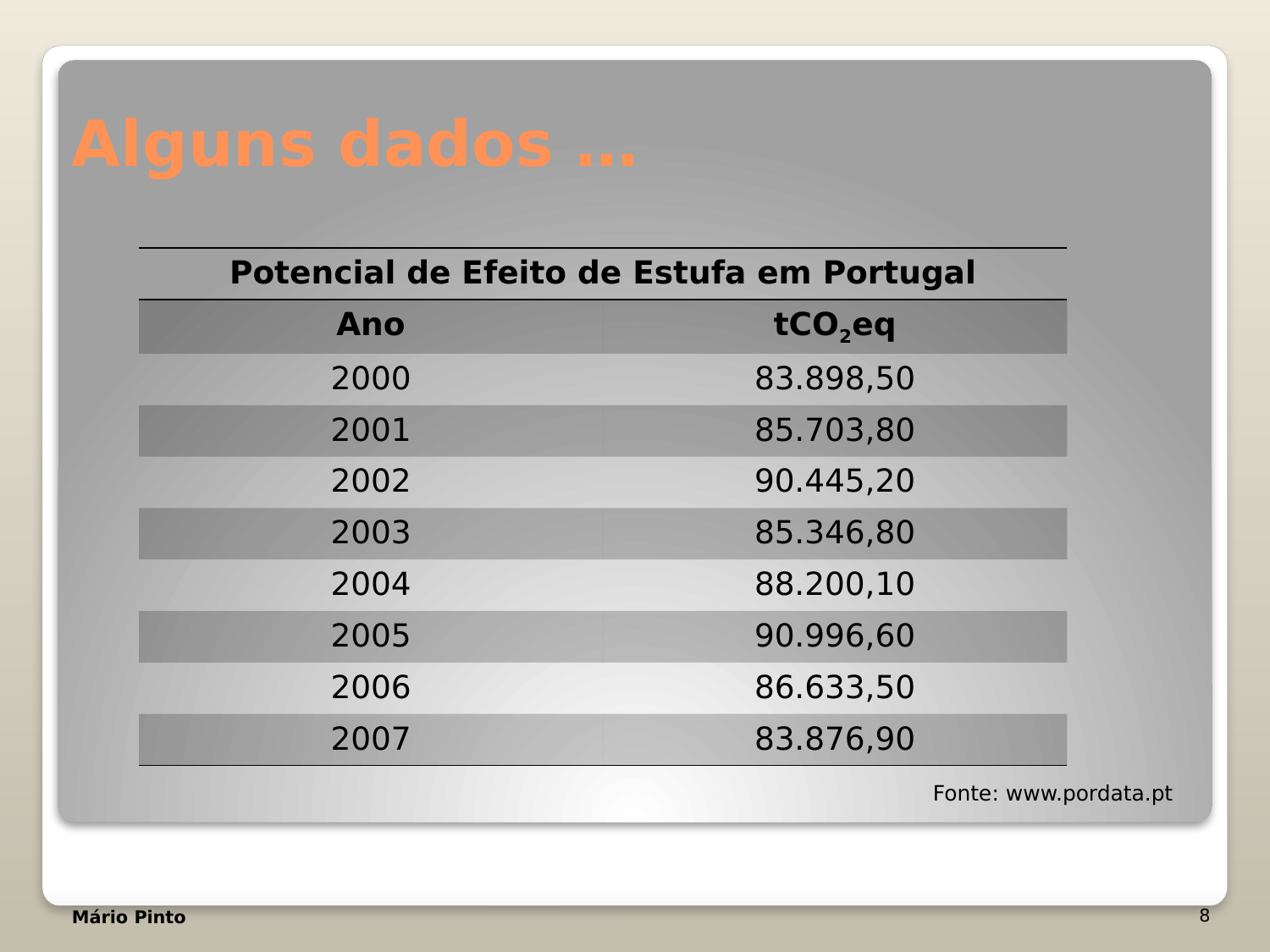

# Alguns dados …
| Potencial de Efeito de Estufa em Portugal |  |
| --- | --- |
| Ano | tCO2eq |
| 2000 | 83.898,50 |
| 2001 | 85.703,80 |
| 2002 | 90.445,20 |
| 2003 | 85.346,80 |
| 2004 | 88.200,10 |
| 2005 | 90.996,60 |
| 2006 | 86.633,50 |
| 2007 | 83.876,90 |
Fonte: www.pordata.pt
8
Mário Pinto